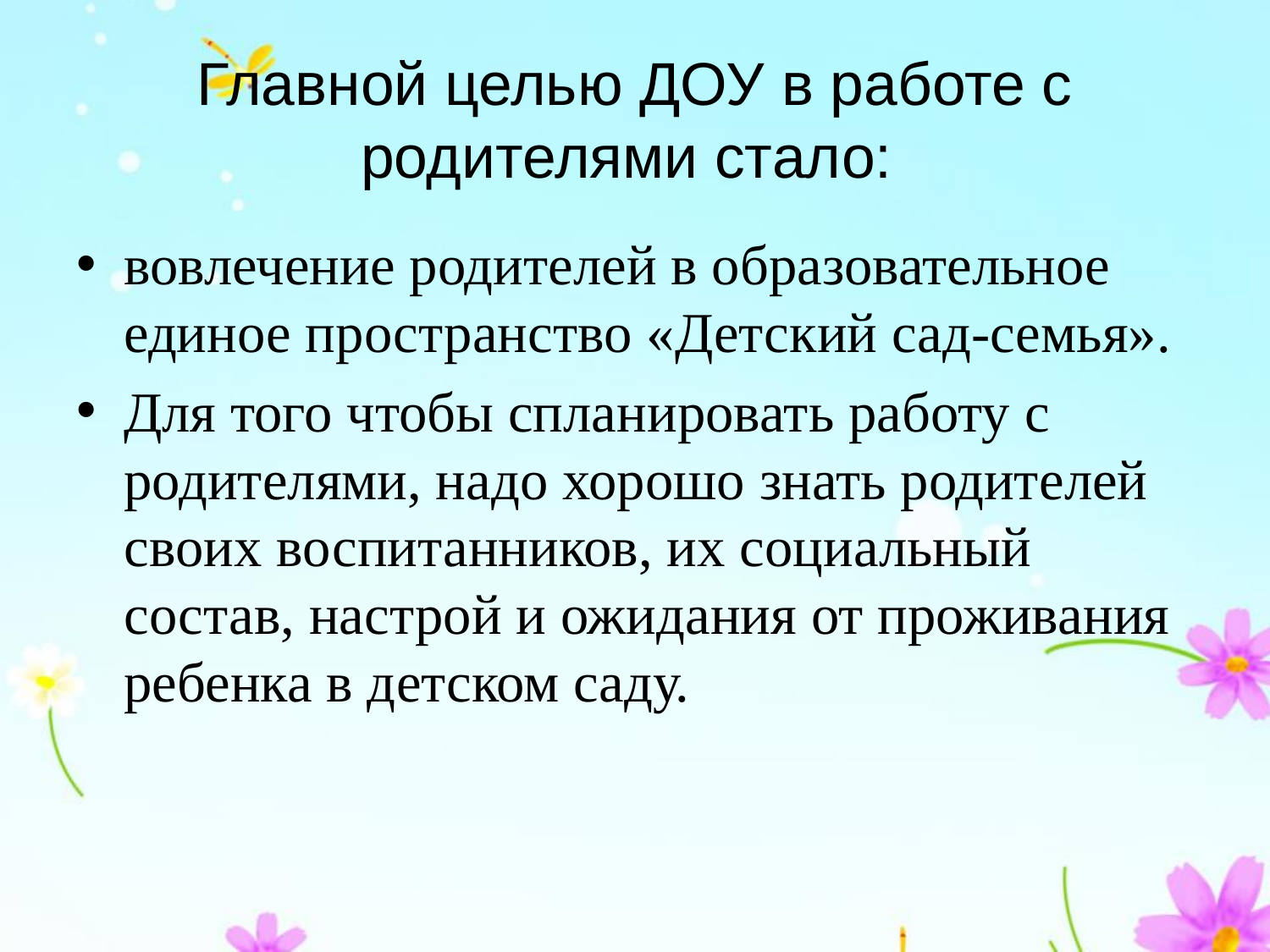

# Главной целью ДОУ в работе с родителями стало:
вовлечение родителей в образовательное единое пространство «Детский сад-семья».
Для того чтобы спланировать работу с родителями, надо хорошо знать родителей своих воспитанников, их социальный состав, настрой и ожидания от проживания ребенка в детском саду.